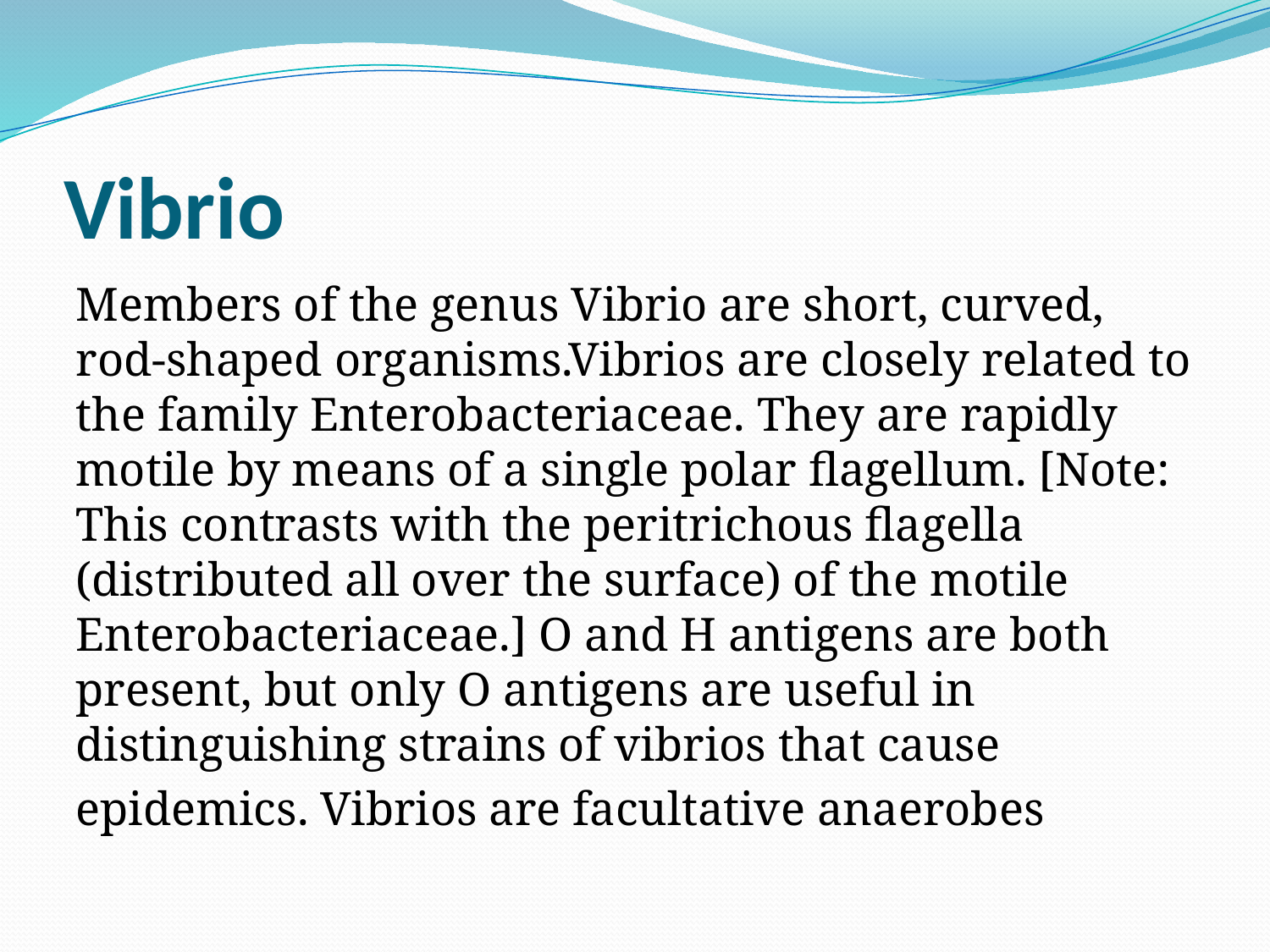

# Vibrio
Members of the genus Vibrio are short, curved, rod-shaped organisms.Vibrios are closely related to the family Enterobacteriaceae. They are rapidly motile by means of a single polar flagellum. [Note: This contrasts with the peritrichous flagella (distributed all over the surface) of the motile Enterobacteriaceae.] O and H antigens are both present, but only O antigens are useful in distinguishing strains of vibrios that cause
epidemics. Vibrios are facultative anaerobes